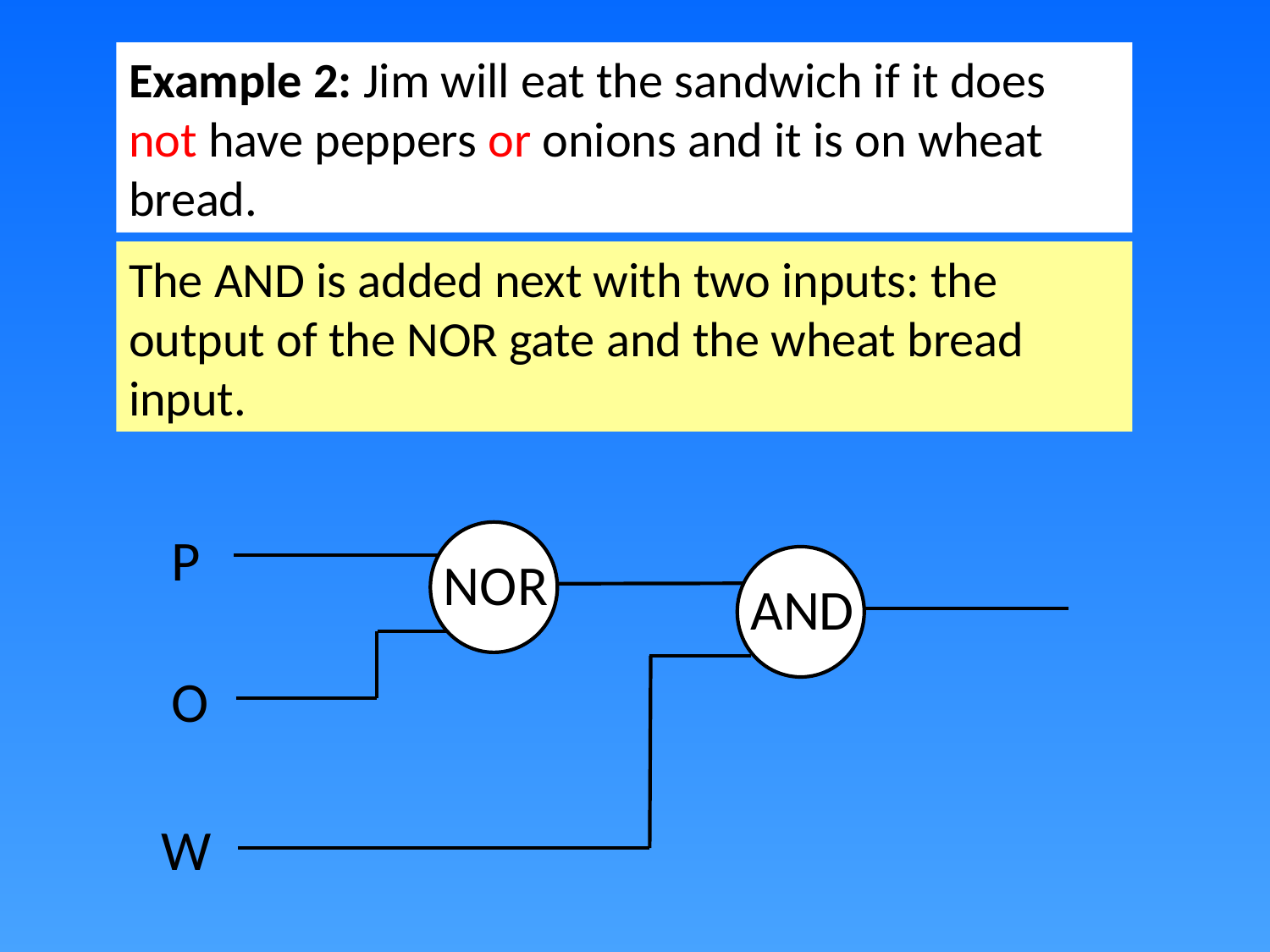

Example 2: Jim will eat the sandwich if it does not have peppers or onions and it is on wheat bread.
The AND is added next with two inputs: the output of the NOR gate and the wheat bread input.
P

NOR

AND
O
W